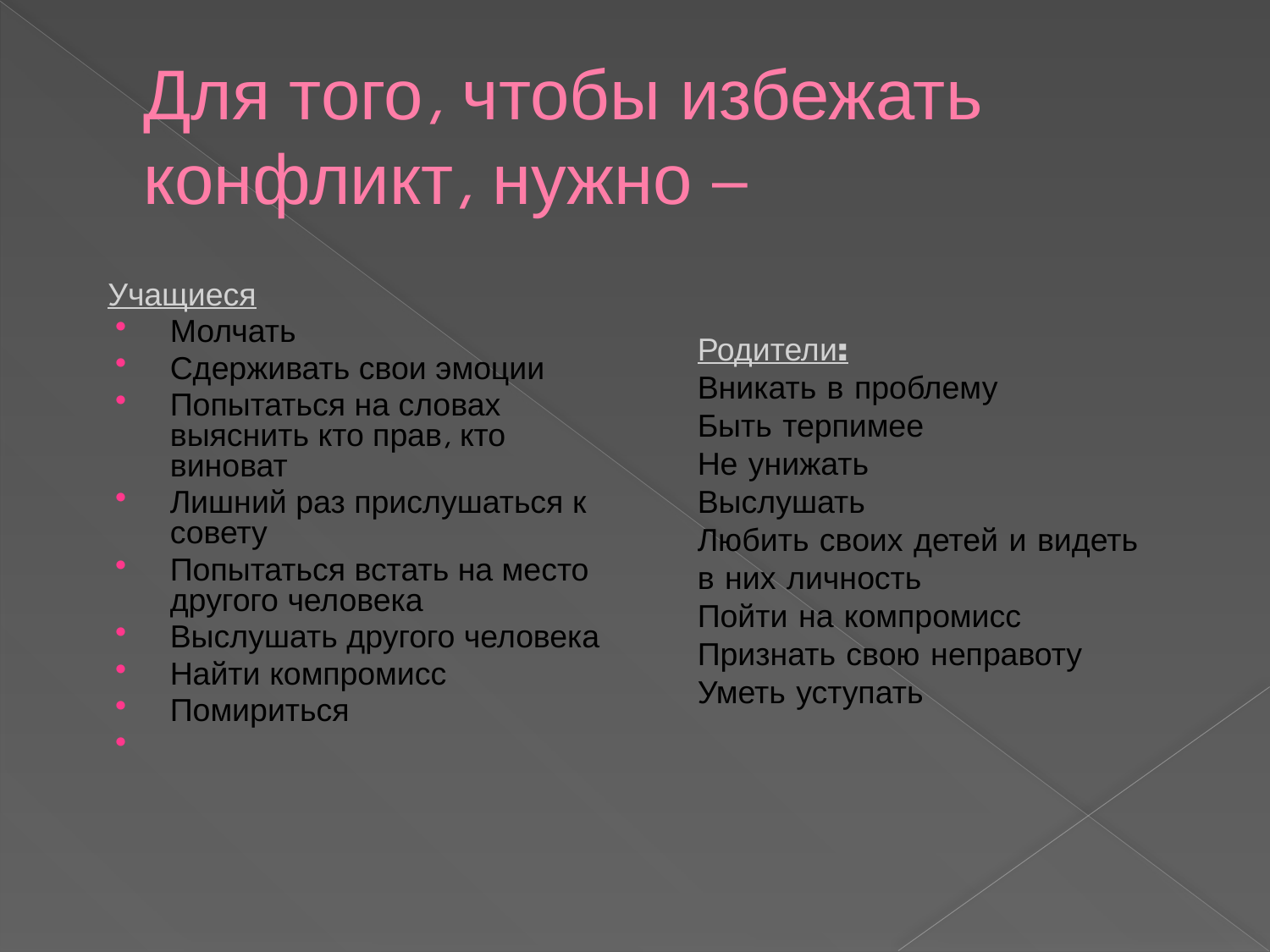

# Для того, чтобы избежать конфликт, нужно –

Родители:
Вникать в проблему
Быть терпимее
Не унижать
Выслушать
Любить своих детей и видеть в них личность
Пойти на компромисс
Признать свою неправоту
Уметь уступать

Учащиеся
Молчать
Сдерживать свои эмоции
Попытаться на словах выяснить кто прав, кто виноват
Лишний раз прислушаться к совету
Попытаться встать на место другого человека
Выслушать другого человека
Найти компромисс
Помириться